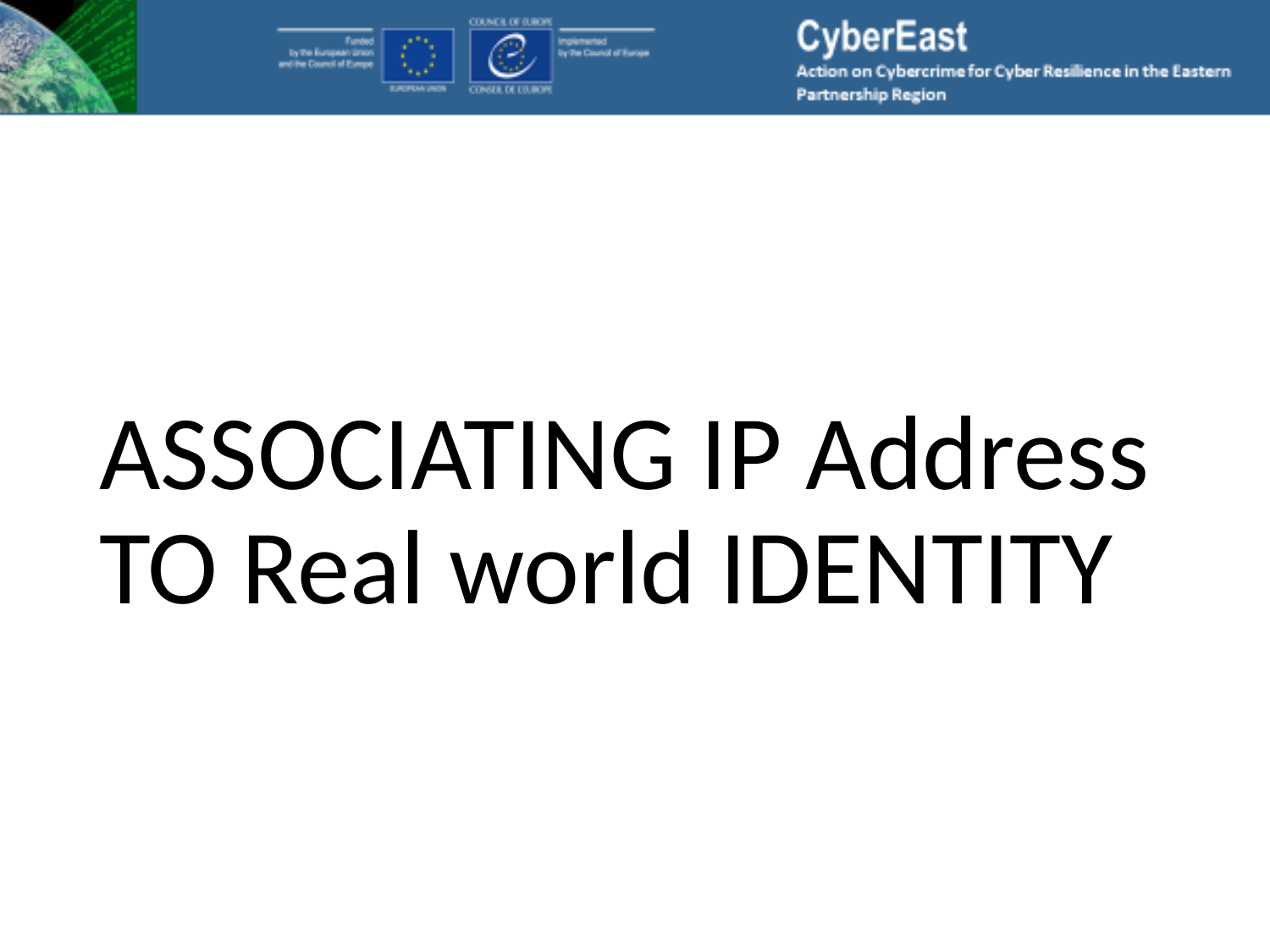

# ASSOCIATING IP Address TO Real world IDENTITY